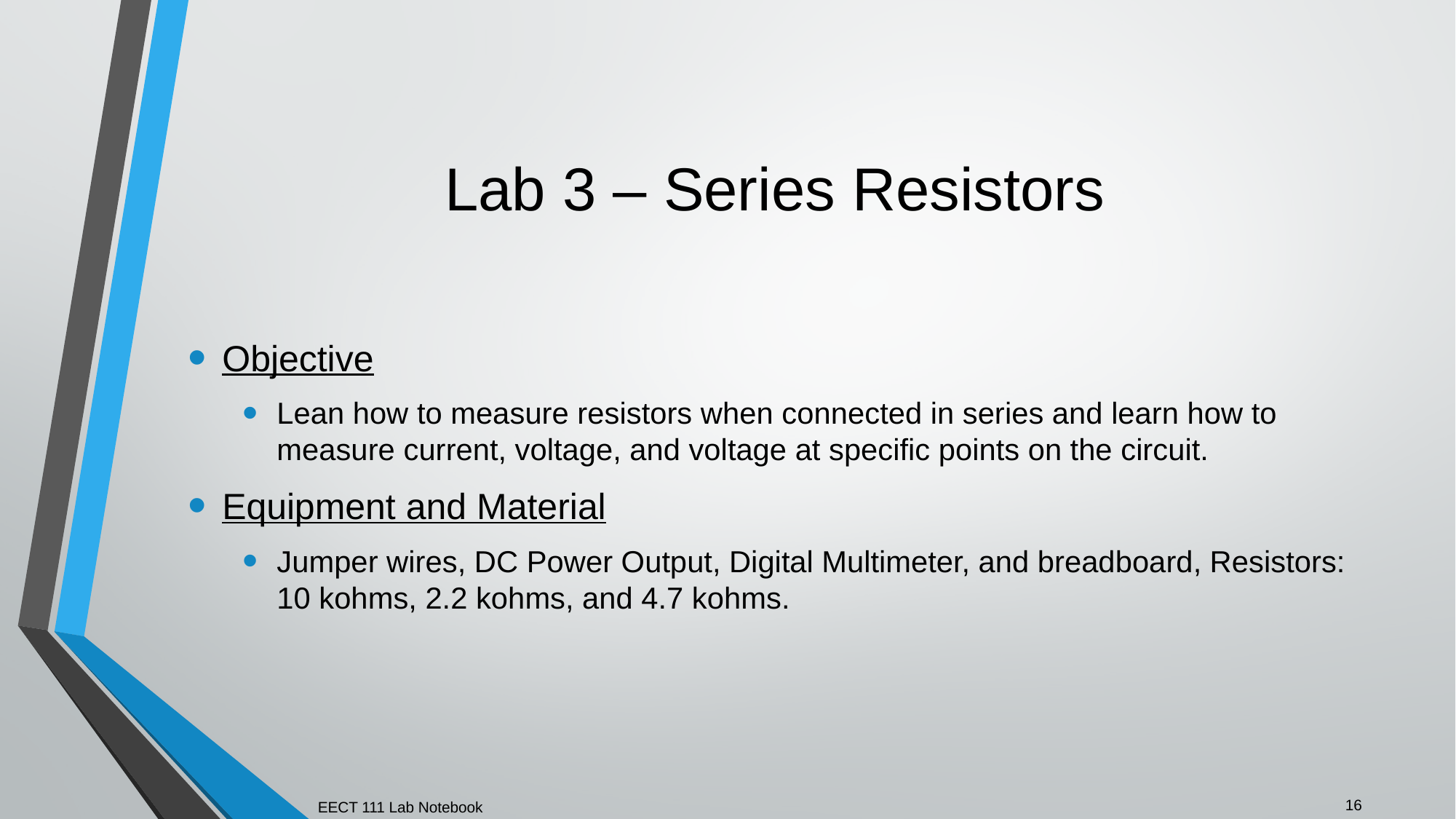

# Lab 3 – Series Resistors
Objective
Lean how to measure resistors when connected in series and learn how to measure current, voltage, and voltage at specific points on the circuit.
Equipment and Material
Jumper wires, DC Power Output, Digital Multimeter, and breadboard, Resistors: 10 kohms, 2.2 kohms, and 4.7 kohms.

16
EECT 111 Lab Notebook